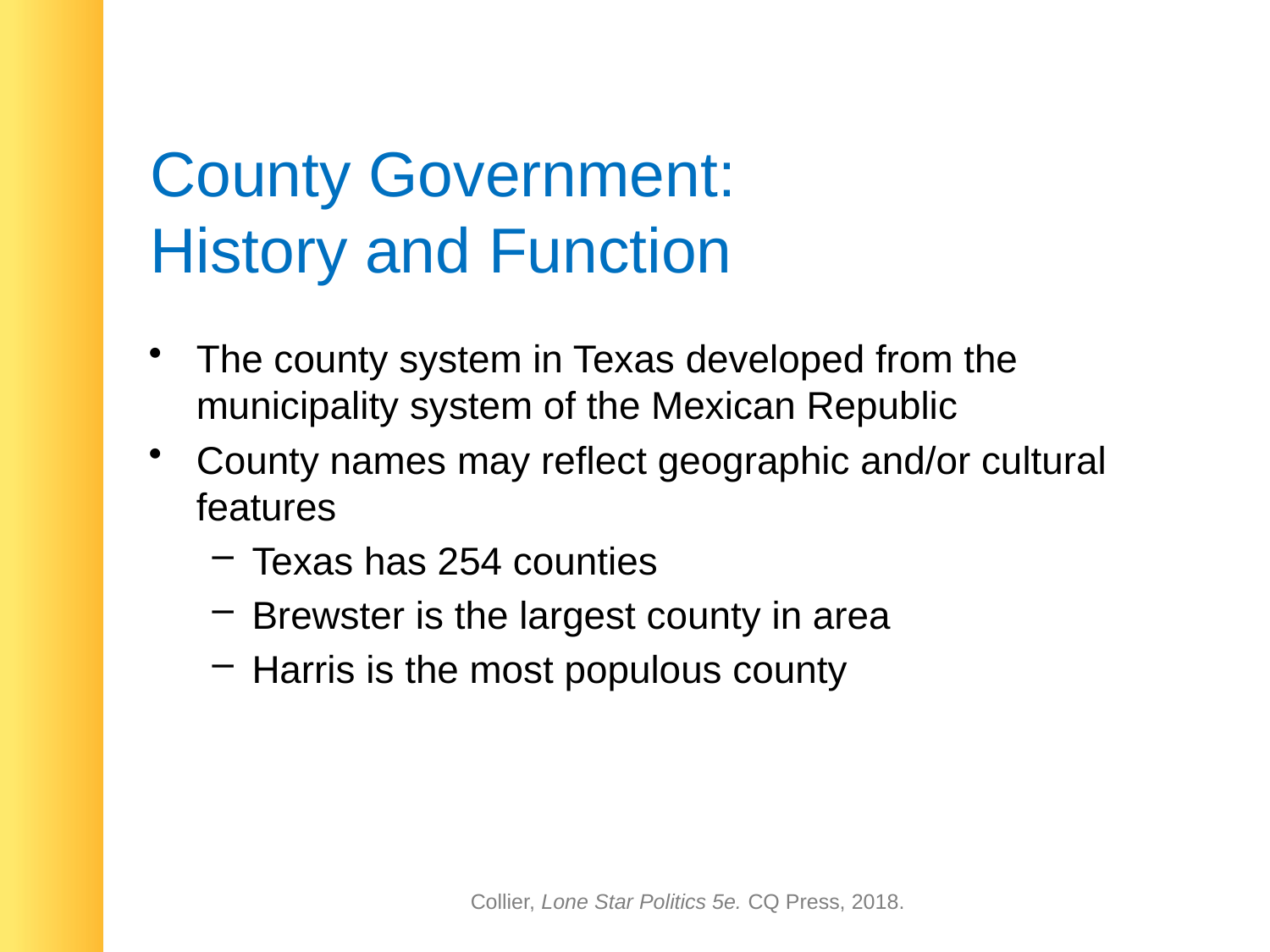

# County Government: History and Function
The county system in Texas developed from the municipality system of the Mexican Republic
County names may reflect geographic and/or cultural features
Texas has 254 counties
Brewster is the largest county in area
Harris is the most populous county
Collier, Lone Star Politics 5e. CQ Press, 2018.